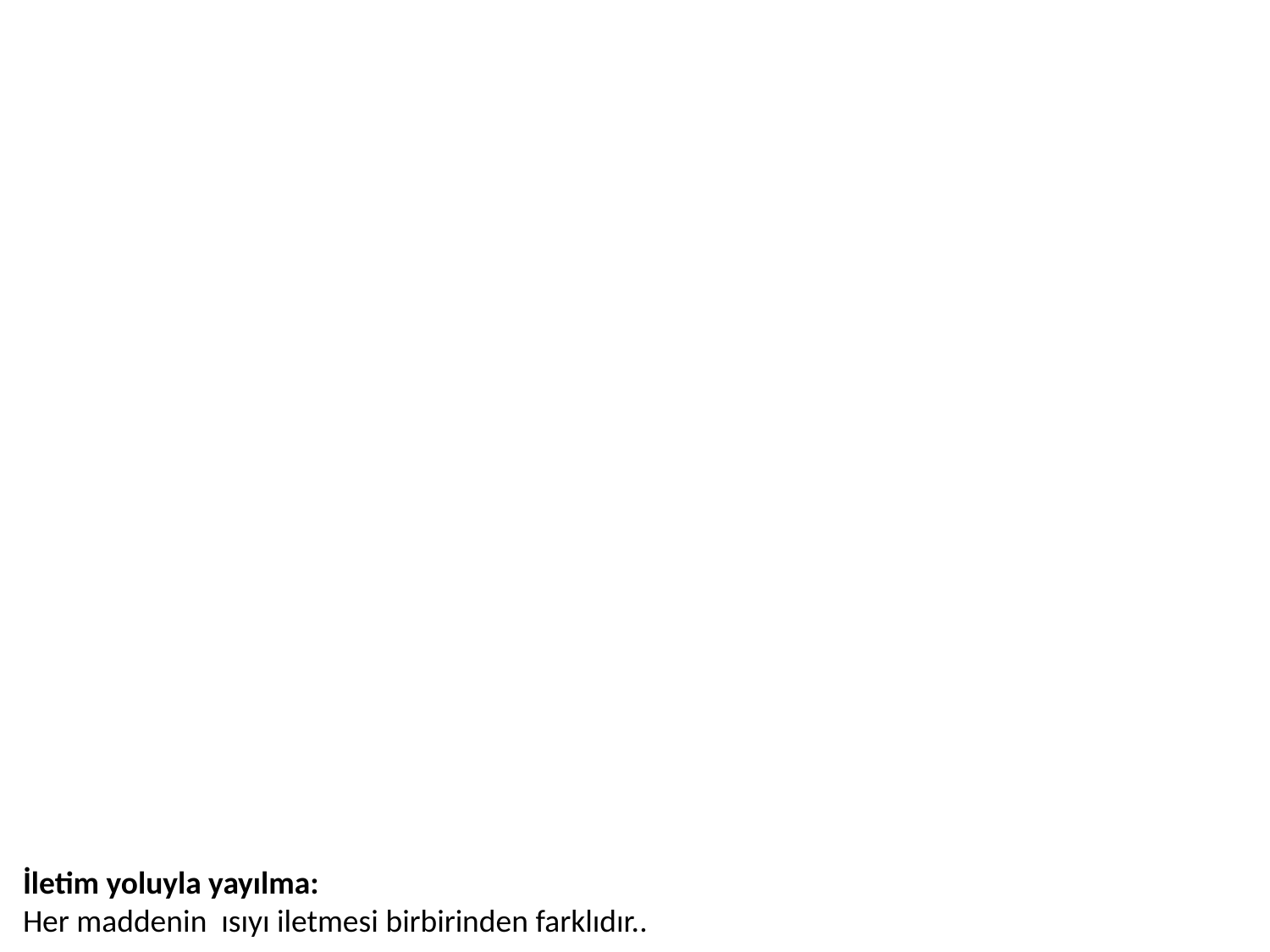

İletim yoluyla yayılma:
Her maddenin  ısıyı iletmesi birbirinden farklıdır..